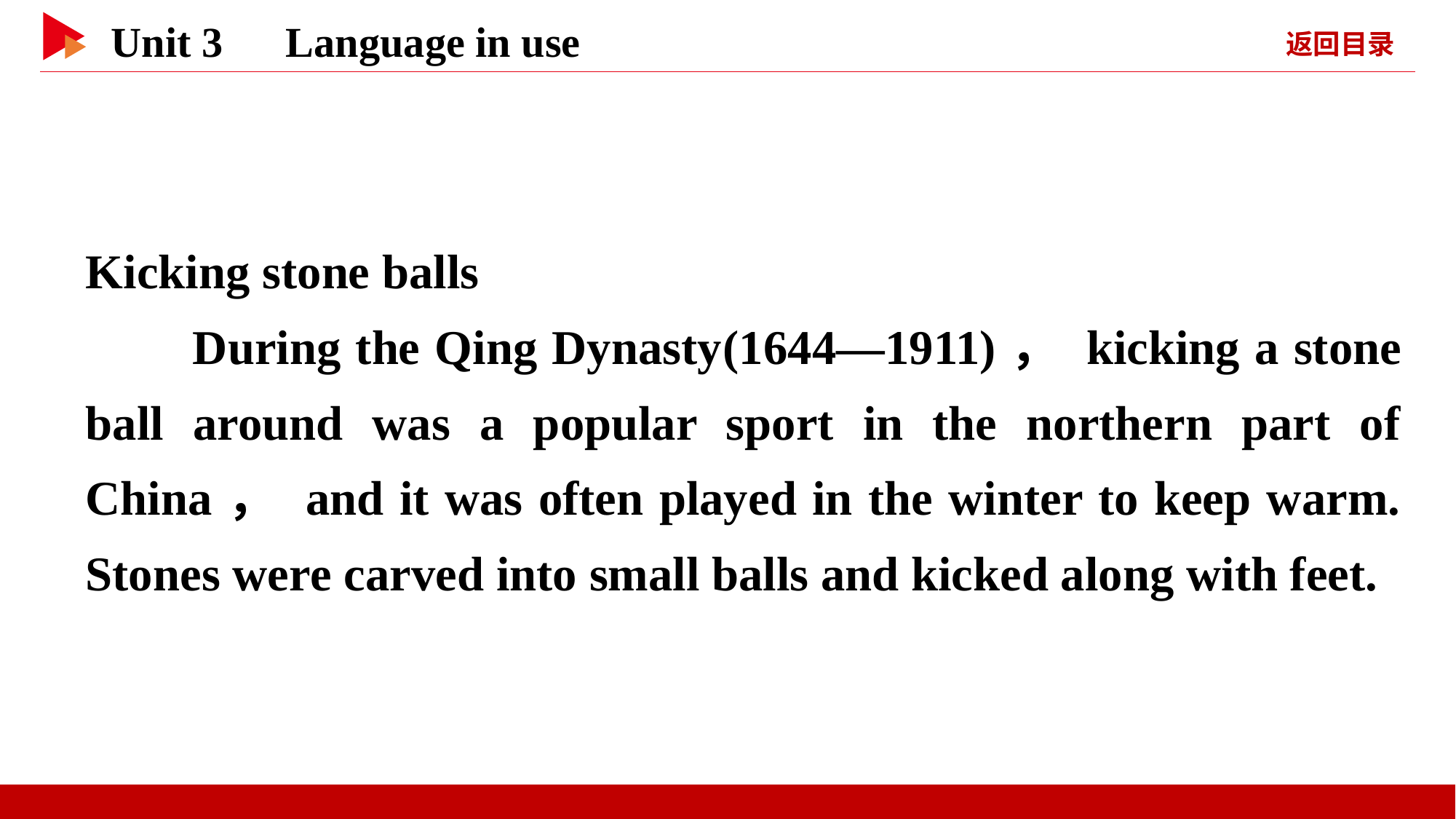

Kicking stone balls
     During the Qing Dynasty(1644—1911)， kicking a stone ball around was a popular sport in the northern part of China， and it was often played in the winter to keep warm. Stones were carved into small balls and kicked along with feet.